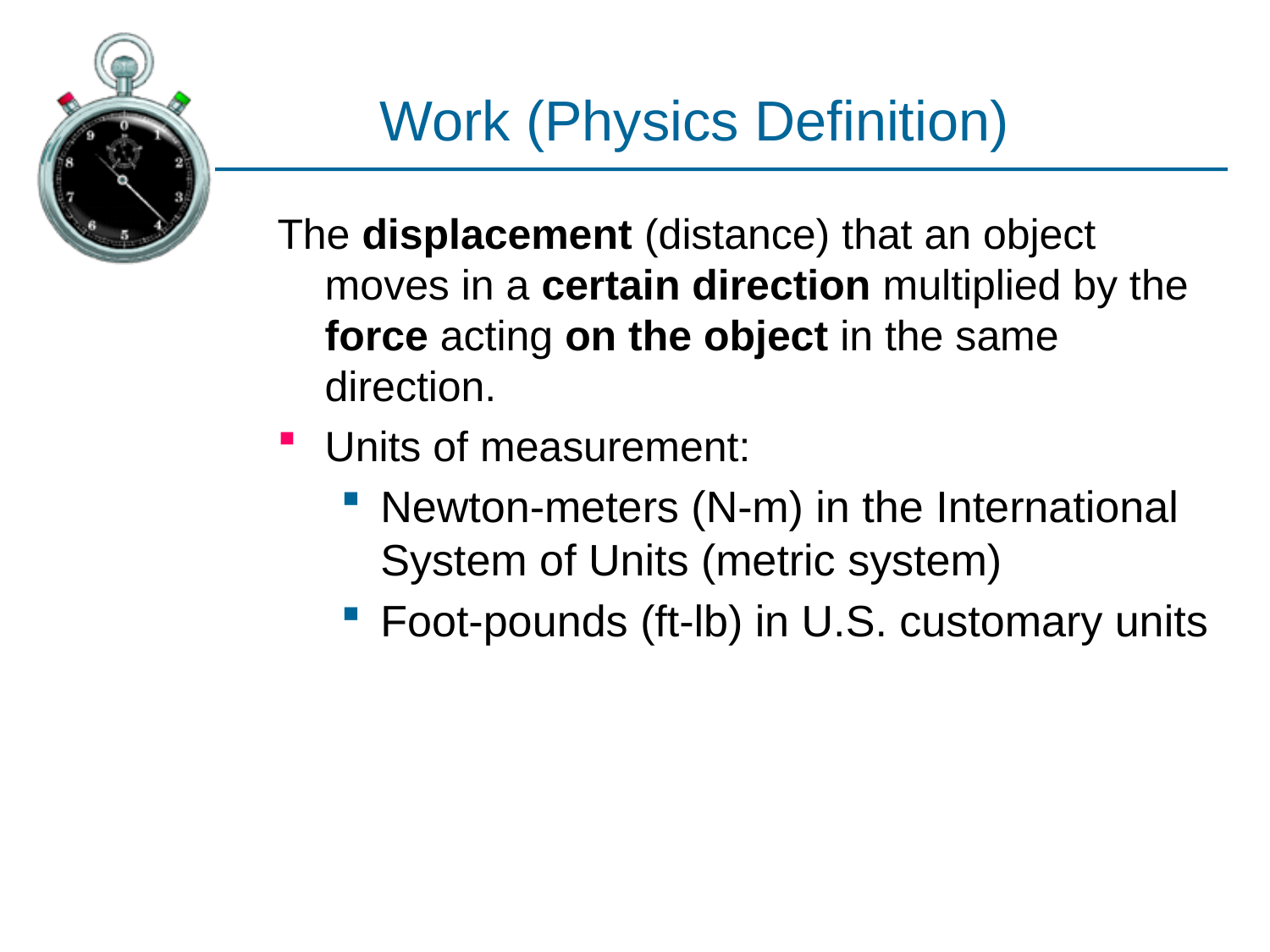

# Work (Physics Definition)
The displacement (distance) that an object moves in a certain direction multiplied by the force acting on the object in the same direction.
Units of measurement:
Newton-meters (N-m) in the International System of Units (metric system)
Foot-pounds (ft-lb) in U.S. customary units